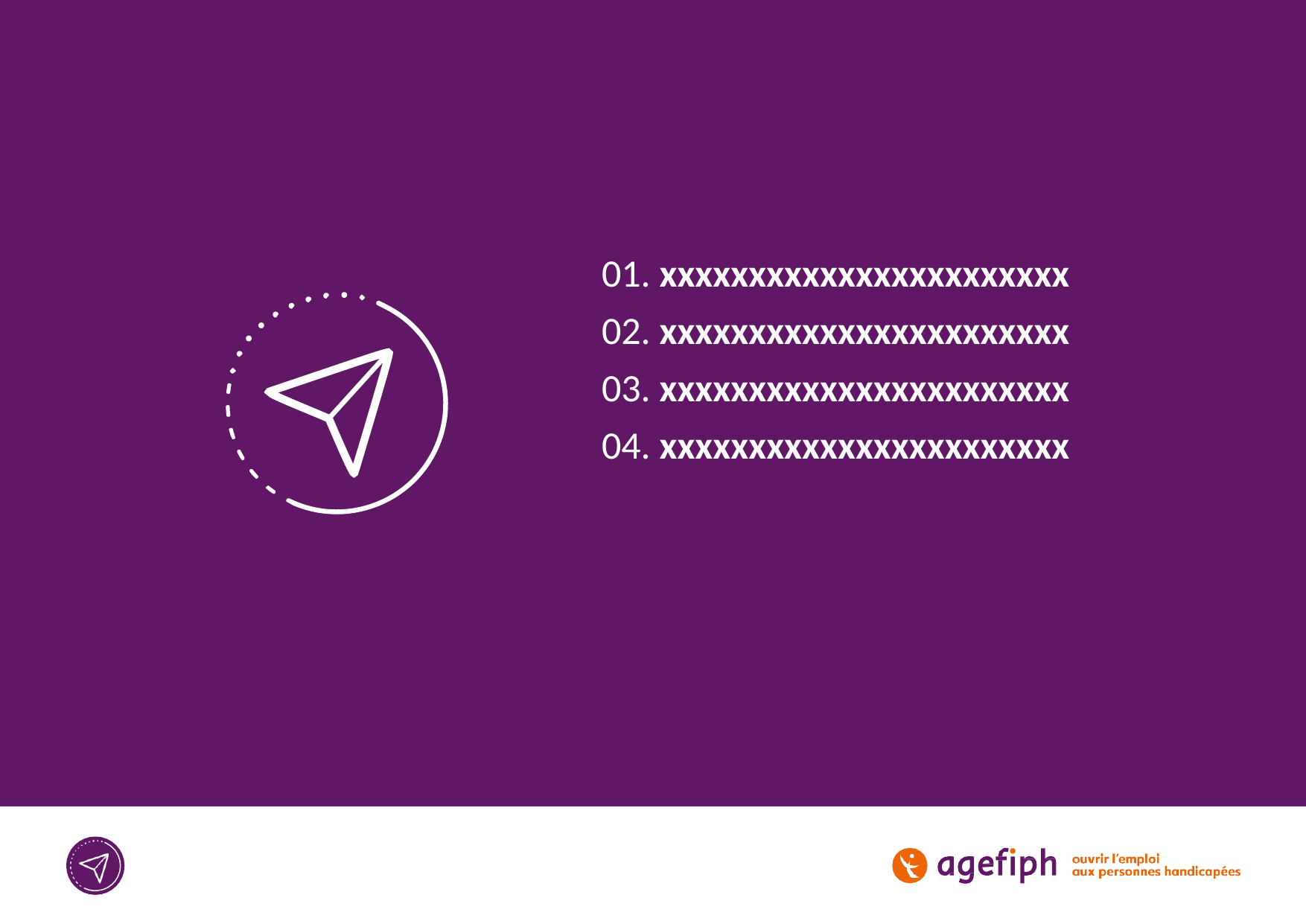

01. xxxxxxxxxxxxxxxxxxxxxxx
02. xxxxxxxxxxxxxxxxxxxxxxx
03. xxxxxxxxxxxxxxxxxxxxxxx
04. xxxxxxxxxxxxxxxxxxxxxxx